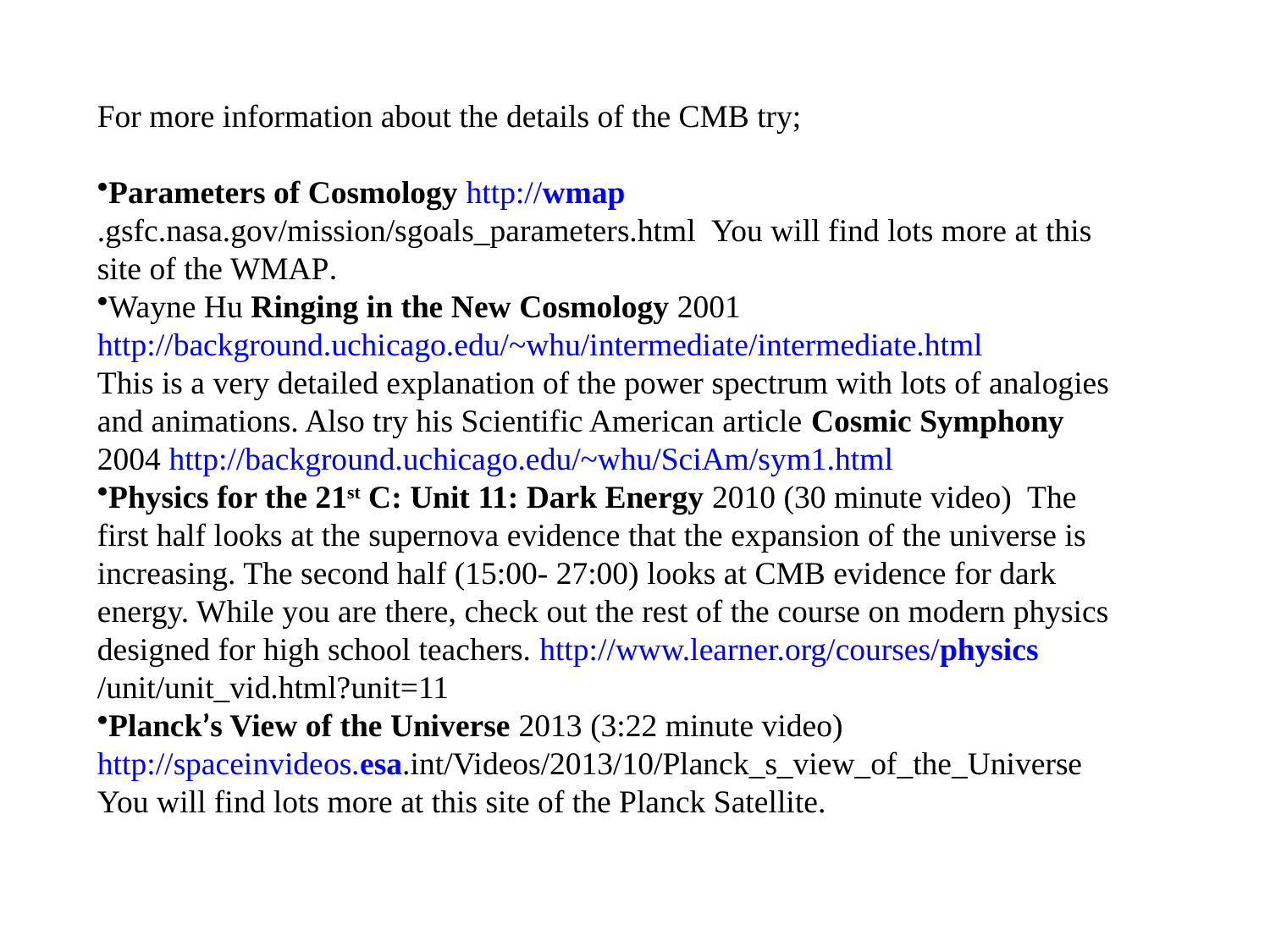

For more information about the details of the CMB try;

Parameters of Cosmology http://wmap.gsfc.nasa.gov/mission/sgoals_parameters.html  You will find lots more at this site of the WMAP.
Wayne Hu Ringing in the New Cosmology 2001
http://background.uchicago.edu/~whu/intermediate/intermediate.html
This is a very detailed explanation of the power spectrum with lots of analogies and animations. Also try his Scientific American article Cosmic Symphony 2004 http://background.uchicago.edu/~whu/SciAm/sym1.html
Physics for the 21st C: Unit 11: Dark Energy 2010 (30 minute video)  The first half looks at the supernova evidence that the expansion of the universe is increasing. The second half (15:00- 27:00) looks at CMB evidence for dark energy. While you are there, check out the rest of the course on modern physics designed for high school teachers. http://www.learner.org/courses/physics/unit/unit_vid.html?unit=11
Planck’s View of the Universe 2013 (3:22 minute video)
http://spaceinvideos.esa.int/Videos/2013/10/Planck_s_view_of_the_Universe  You will find lots more at this site of the Planck Satellite.